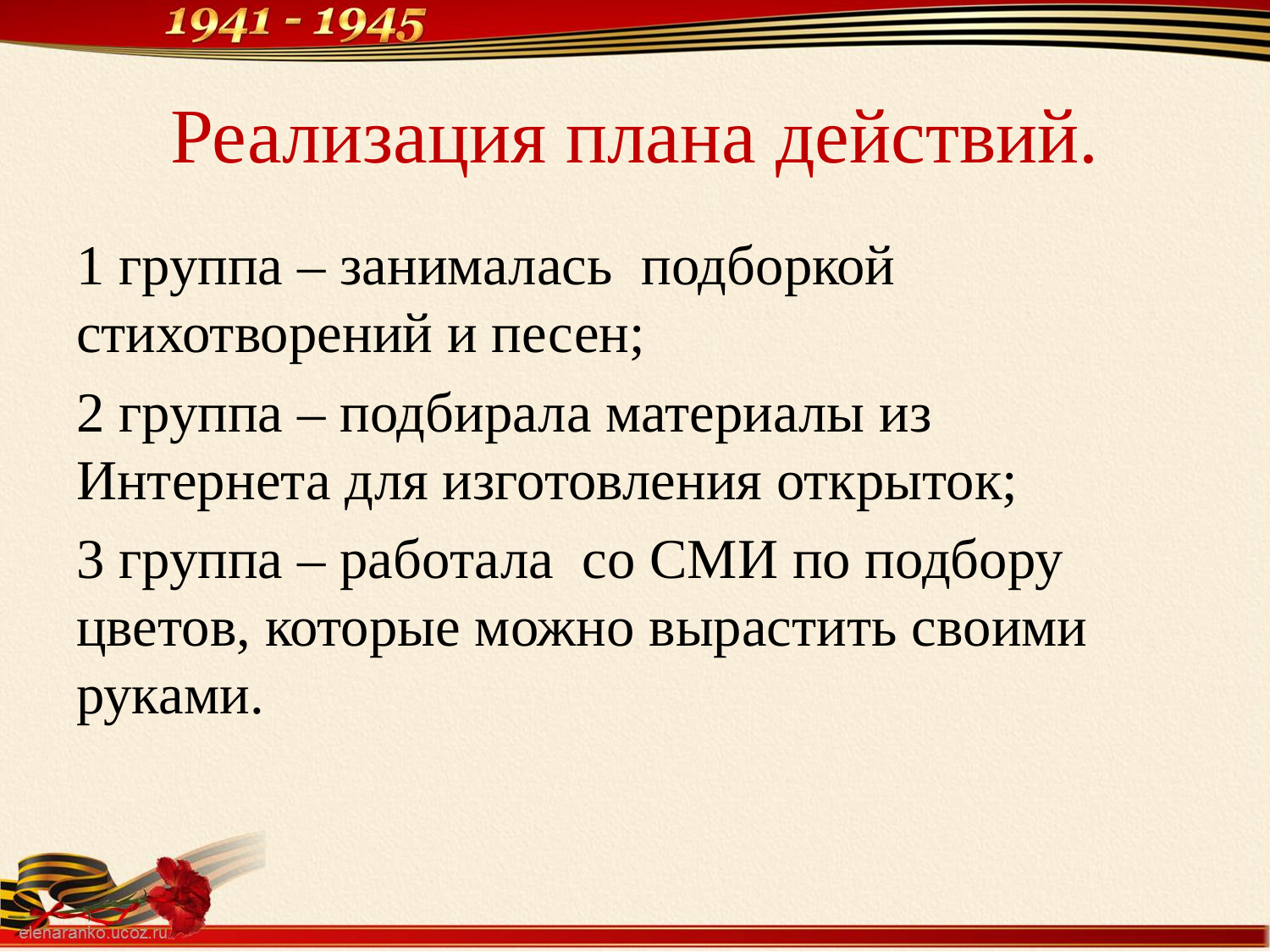

# Реализация плана действий.
1 группа – занималась  подборкой стихотворений и песен;
2 группа – подбирала материалы из Интернета для изготовления открыток;
3 группа – работала  со СМИ по подбору  цветов, которые можно вырастить своими руками.